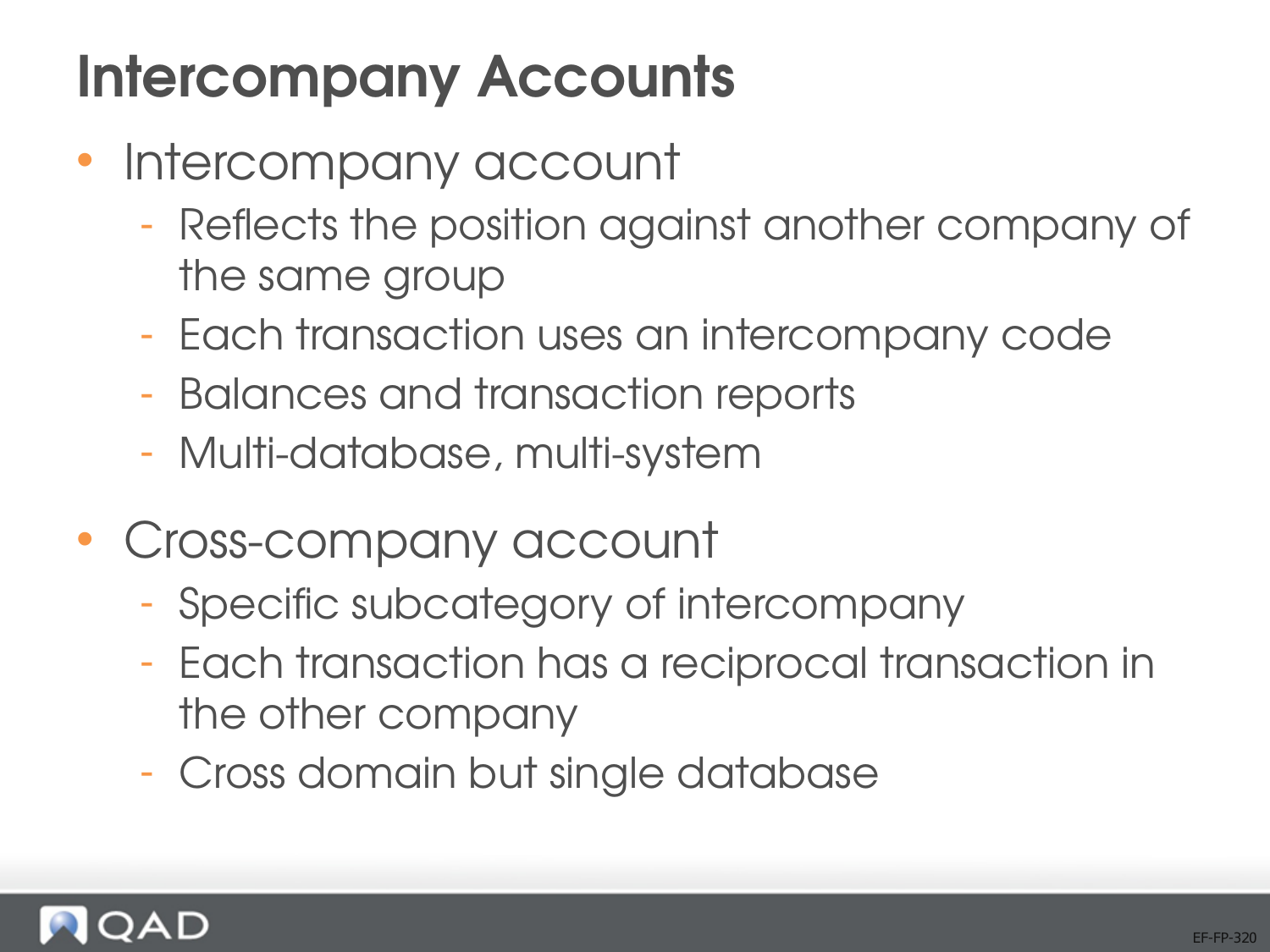

# Intercompany Accounts
Intercompany account
Reflects the position against another company of the same group
Each transaction uses an intercompany code
Balances and transaction reports
Multi-database, multi-system
Cross-company account
Specific subcategory of intercompany
Each transaction has a reciprocal transaction in the other company
Cross domain but single database
EF-FP-320